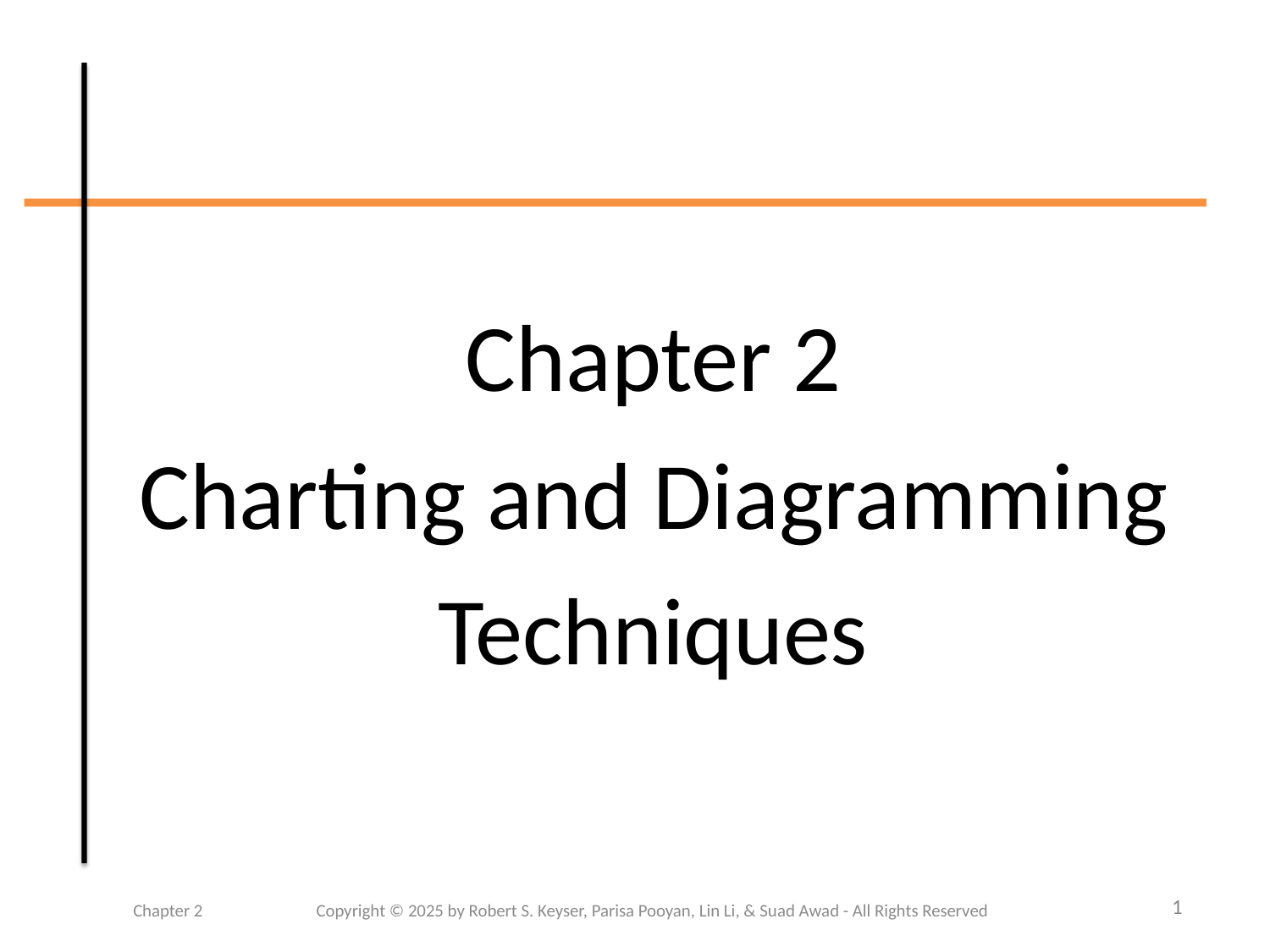

Chapter 2
Charting and Diagramming Techniques
1
Chapter 2	              Copyright © 2025 by Robert S. Keyser, Parisa Pooyan, Lin Li, & Suad Awad - All Rights Reserved